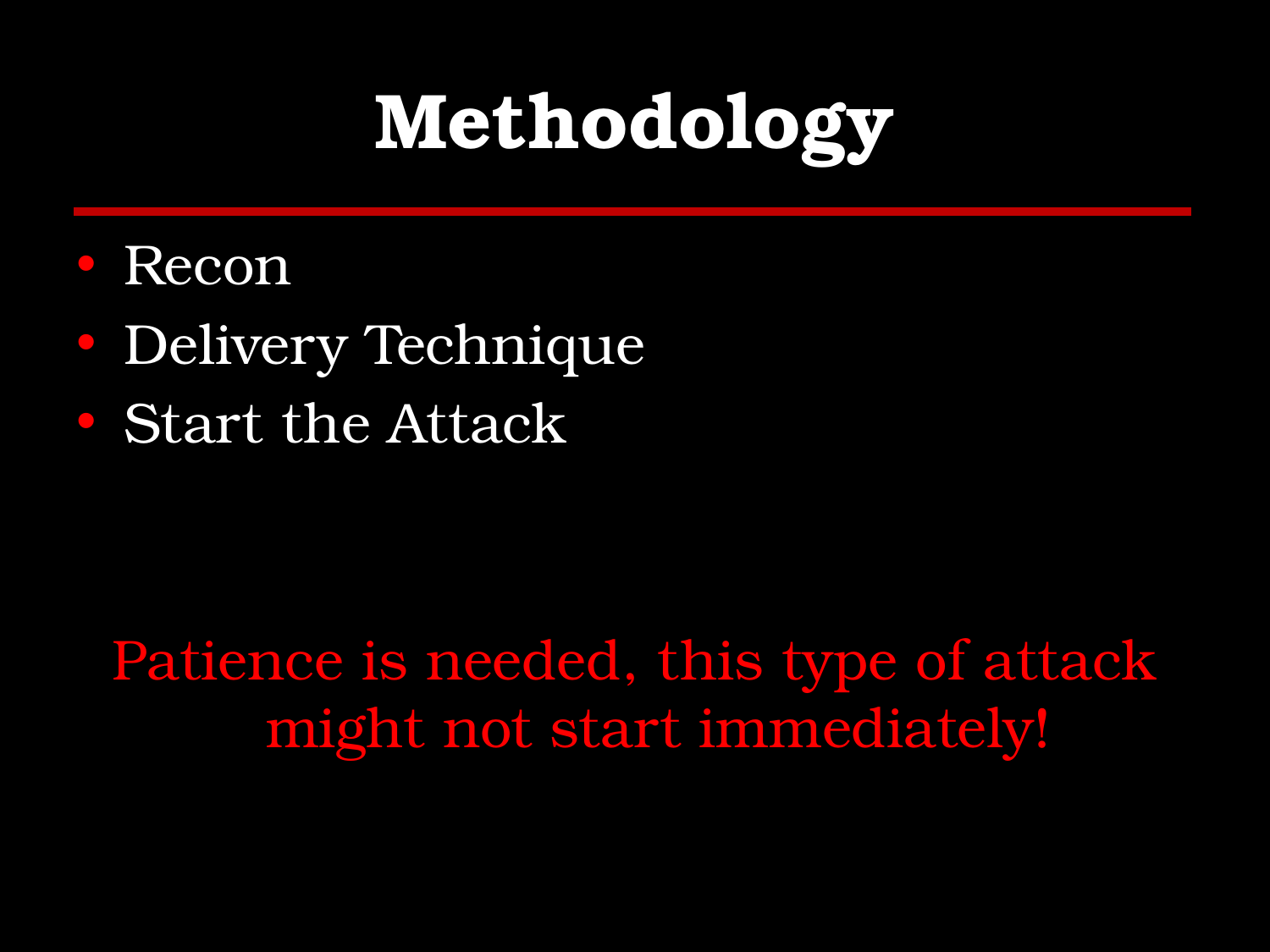

# Methodology
Recon
Delivery Technique
Start the Attack

Patience is needed, this type of attack might not start immediately!